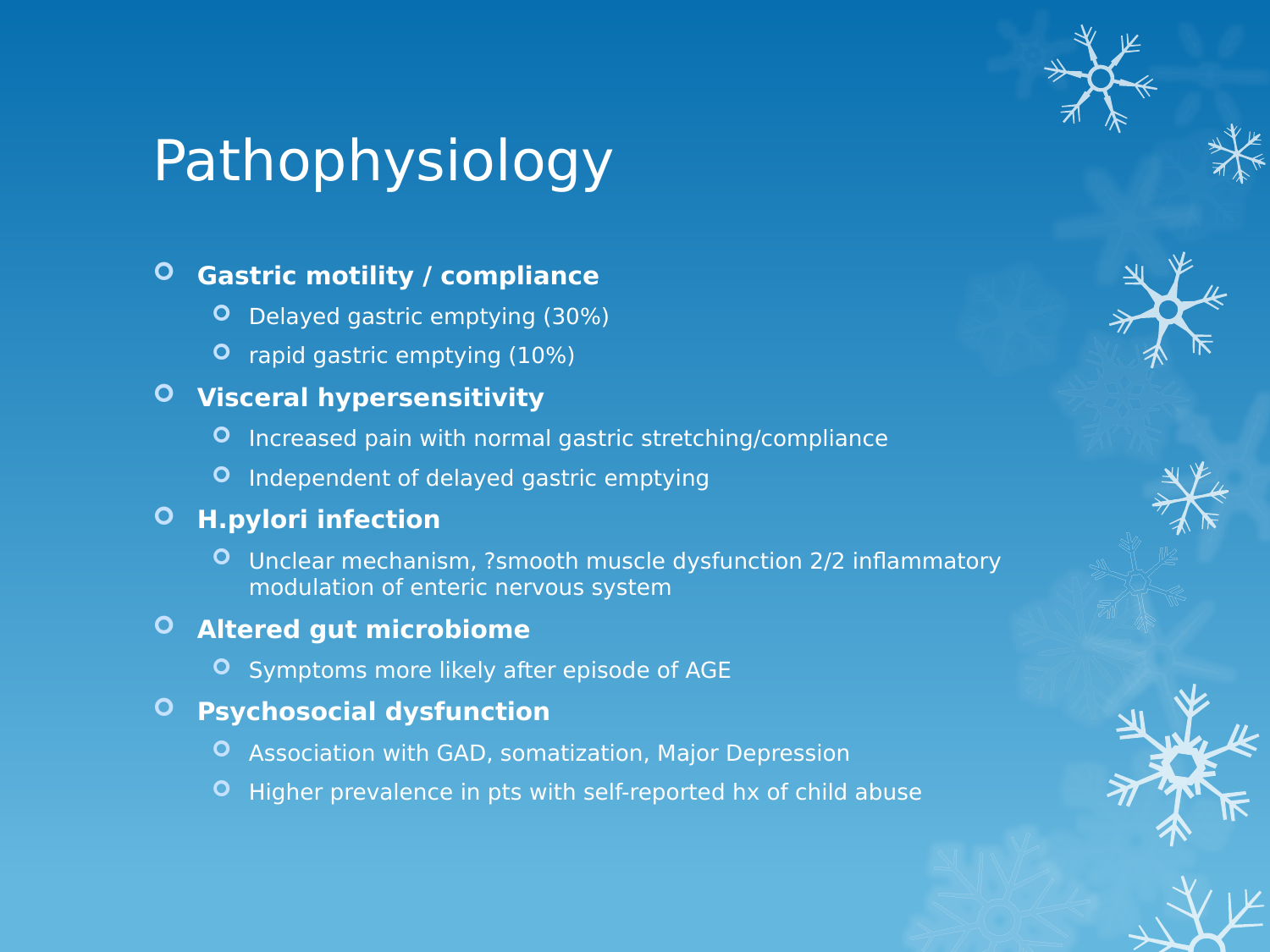

# Pathophysiology
Gastric motility / compliance
Delayed gastric emptying (30%)
rapid gastric emptying (10%)
Visceral hypersensitivity
Increased pain with normal gastric stretching/compliance
Independent of delayed gastric emptying
H.pylori infection
Unclear mechanism, ?smooth muscle dysfunction 2/2 inflammatory modulation of enteric nervous system
Altered gut microbiome
Symptoms more likely after episode of AGE
Psychosocial dysfunction
Association with GAD, somatization, Major Depression
Higher prevalence in pts with self-reported hx of child abuse